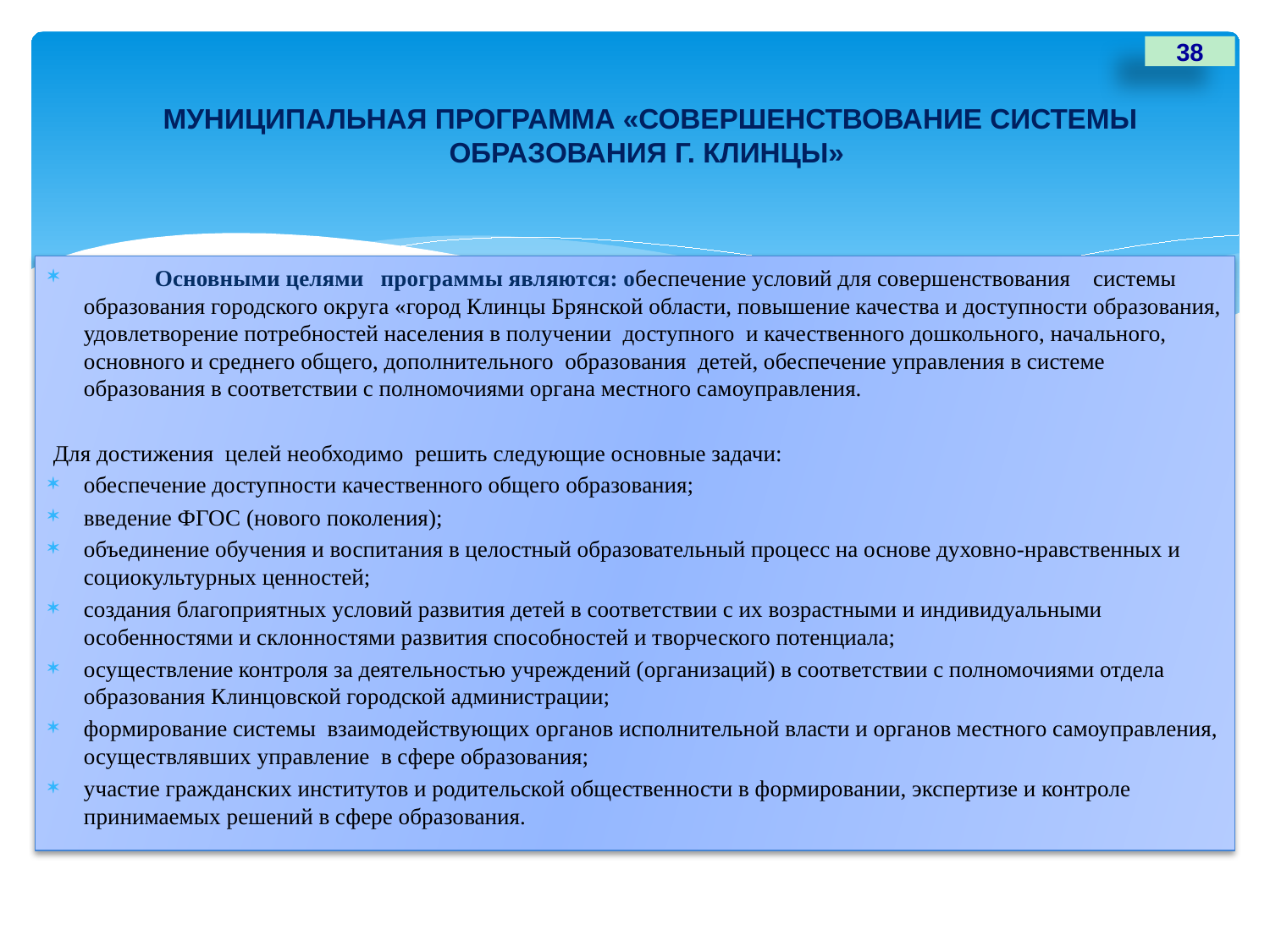

38
# МУНИЦИПАЛЬНАЯ ПРОГРАММА «СОВЕРШЕНСТВОВАНИЕ СИСТЕМЫ ОБРАЗОВАНИЯ Г. КЛИНЦЫ»
            Основными целями   программы являются: обеспечение условий для совершенствования    системы  образования городского округа «город Клинцы Брянской области, повышение качества и доступности образования, удовлетворение потребностей населения в получении  доступного  и качественного дошкольного, начального, основного и среднего общего, дополнительного  образования  детей, обеспечение управления в системе образования в соответствии с полномочиями органа местного самоуправления.

 Для достижения  целей необходимо  решить следующие основные задачи:
обеспечение доступности качественного общего образования;
введение ФГОС (нового поколения);
объединение обучения и воспитания в целостный образовательный процесс на основе духовно-нравственных и социокультурных ценностей;
создания благоприятных условий развития детей в соответствии с их возрастными и индивидуальными особенностями и склонностями развития способностей и творческого потенциала;
осуществление контроля за деятельностью учреждений (организаций) в соответствии с полномочиями отдела образования Клинцовской городской администрации;
формирование системы  взаимодействующих органов исполнительной власти и органов местного самоуправления, осуществлявших управление  в сфере образования;
участие гражданских институтов и родительской общественности в формировании, экспертизе и контроле принимаемых решений в сфере образования.